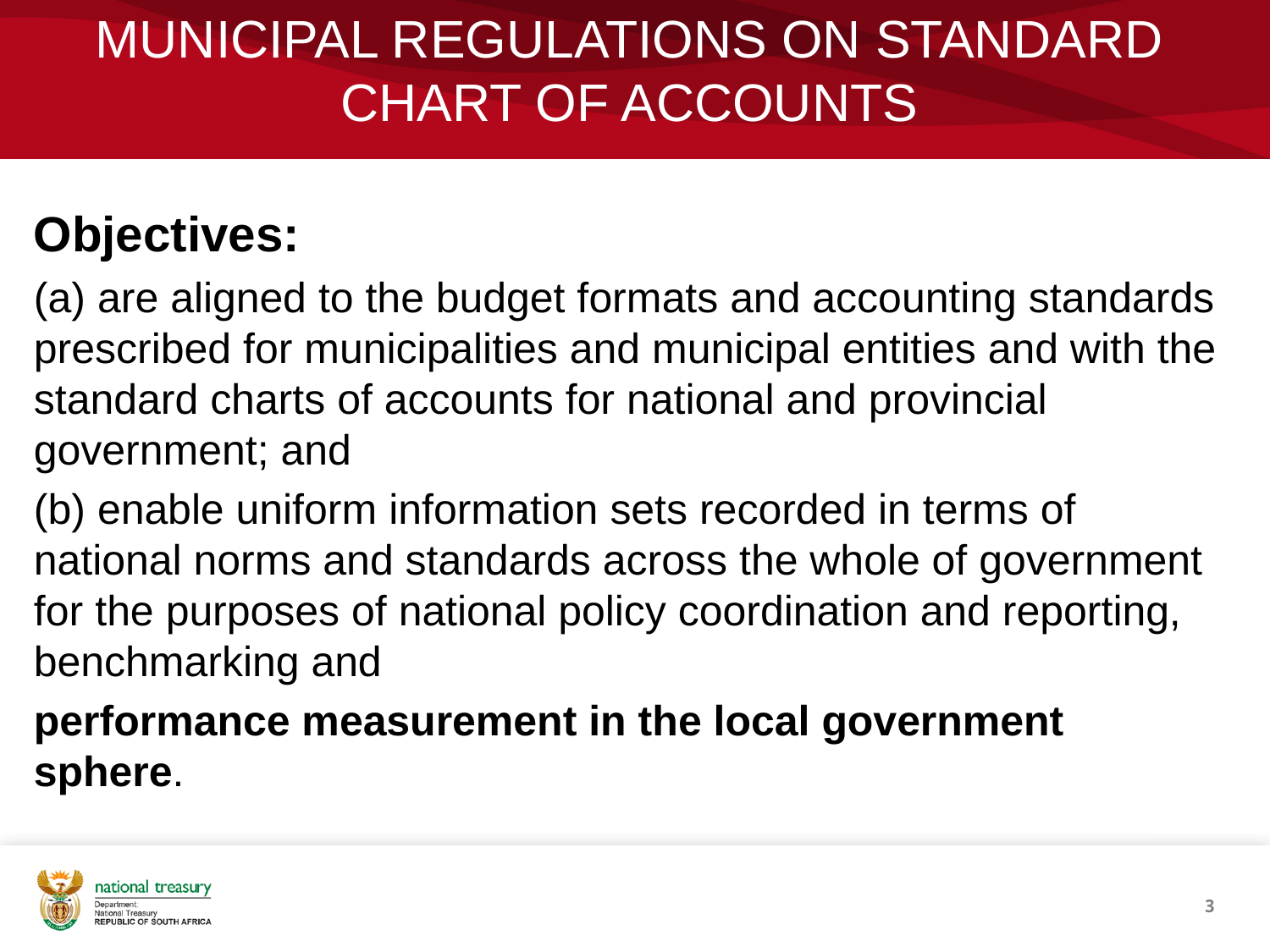

# MUNICIPAL REGULATIONS ON STANDARD CHART OF ACCOUNTS
Objectives:
(a) are aligned to the budget formats and accounting standards prescribed for municipalities and municipal entities and with the standard charts of accounts for national and provincial government; and
(b) enable uniform information sets recorded in terms of national norms and standards across the whole of government for the purposes of national policy coordination and reporting, benchmarking and
performance measurement in the local government sphere.
3